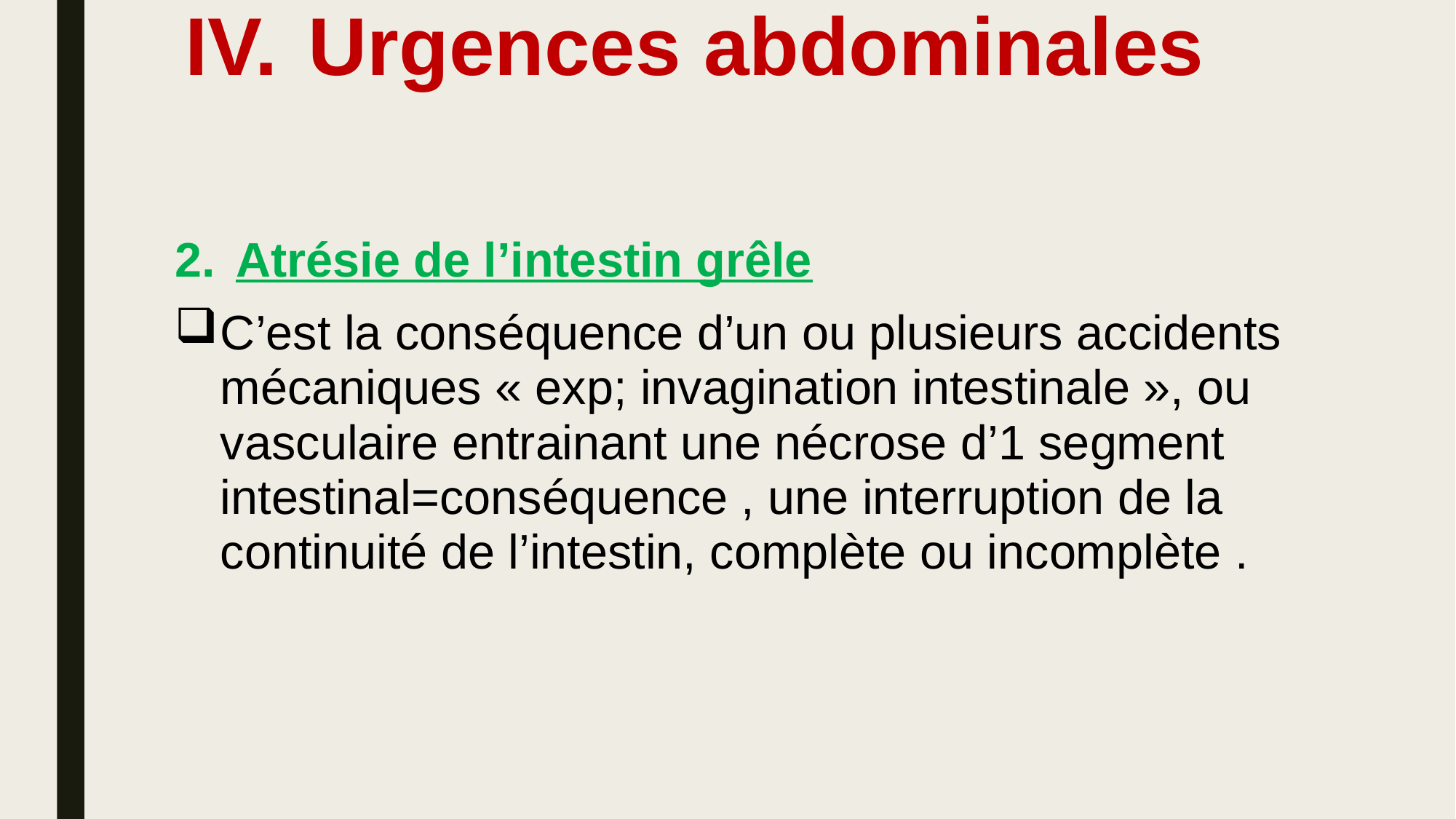

# Urgences abdominales
Atrésie de l’intestin grêle
C’est la conséquence d’un ou plusieurs accidents mécaniques « exp; invagination intestinale », ou vasculaire entrainant une nécrose d’1 segment intestinal=conséquence , une interruption de la continuité de l’intestin, complète ou incomplète .